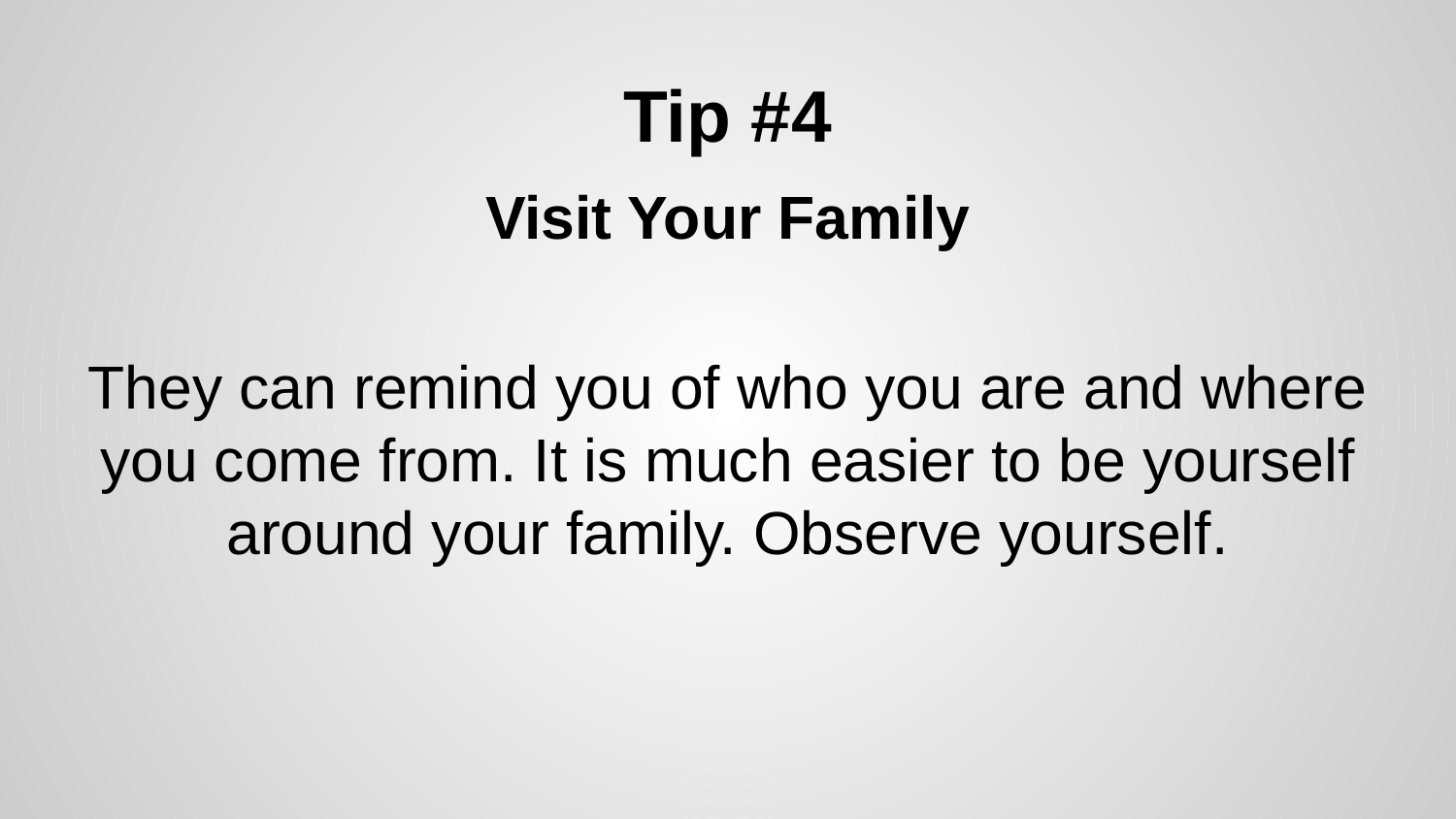

# Tip #4

Visit Your Family

They can remind you of who you are and where you come from. It is much easier to be yourself around your family. Observe yourself.